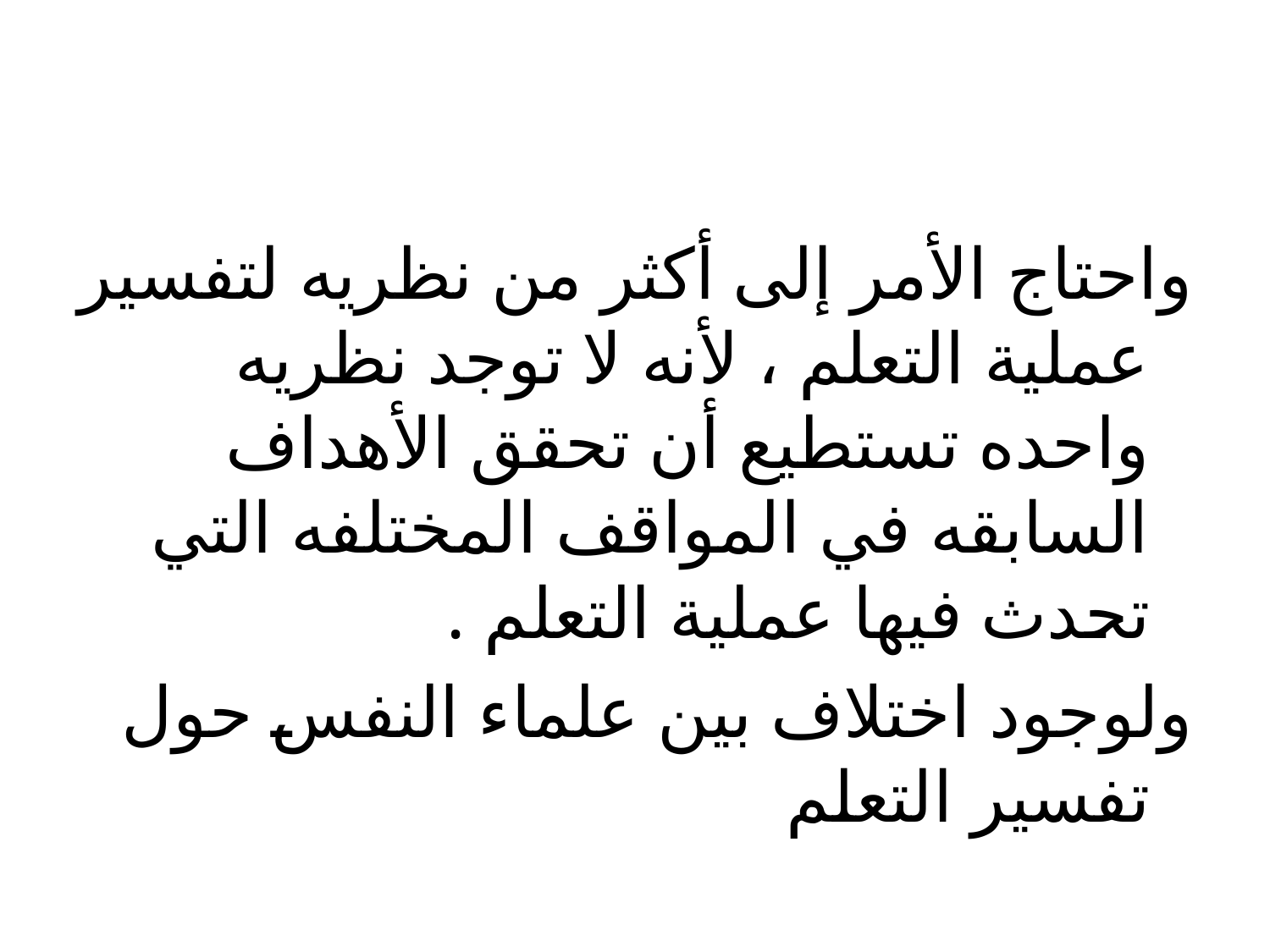

واحتاج الأمر إلى أكثر من نظريه لتفسير عملية التعلم ، لأنه لا توجد نظريه واحده تستطيع أن تحقق الأهداف السابقه في المواقف المختلفه التي تحدث فيها عملية التعلم .
ولوجود اختلاف بين علماء النفس حول تفسير التعلم